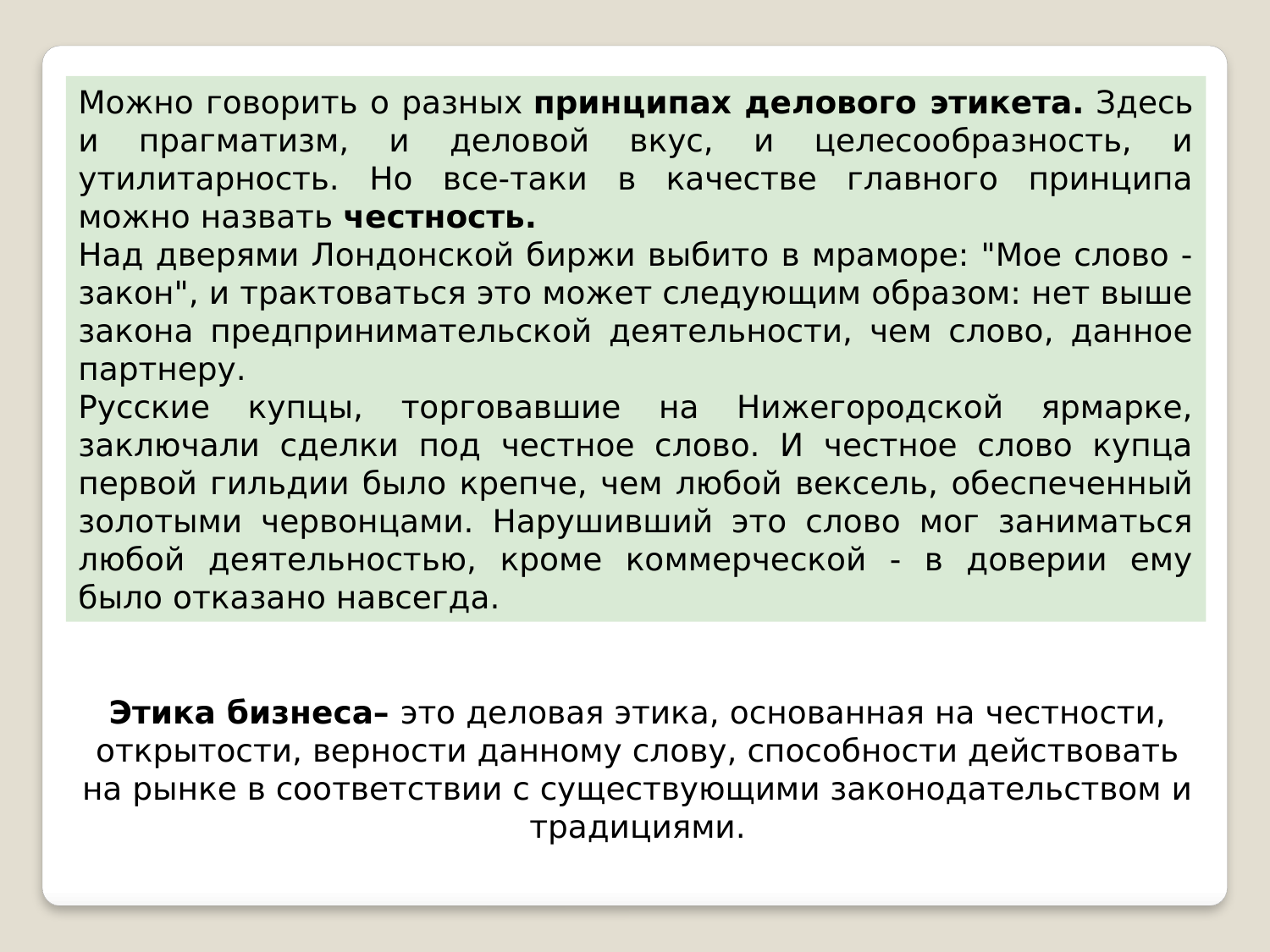

Можно говорить о разных принципах делового этикета. Здесь и прагматизм, и деловой вкус, и целесообразность, и утилитарность. Но все-таки в качестве главного принципа можно назвать честность.
Над дверями Лондонской биржи выбито в мраморе: "Мое слово - закон", и трактоваться это может следующим образом: нет выше закона предпринимательской деятельности, чем слово, данное партнеру.
Русские купцы, торговавшие на Нижегородской ярмарке, заключали сделки под честное слово. И честное слово купца первой гильдии было крепче, чем любой вексель, обеспеченный золотыми червонцами. Нарушивший это слово мог заниматься любой деятельностью, кроме коммерческой - в доверии ему было отказано навсегда.
Этика бизнеса– это деловая этика, основанная на честности, открытости, верности данному слову, способности действовать на рынке в соответствии с существующими законодательством и традициями.